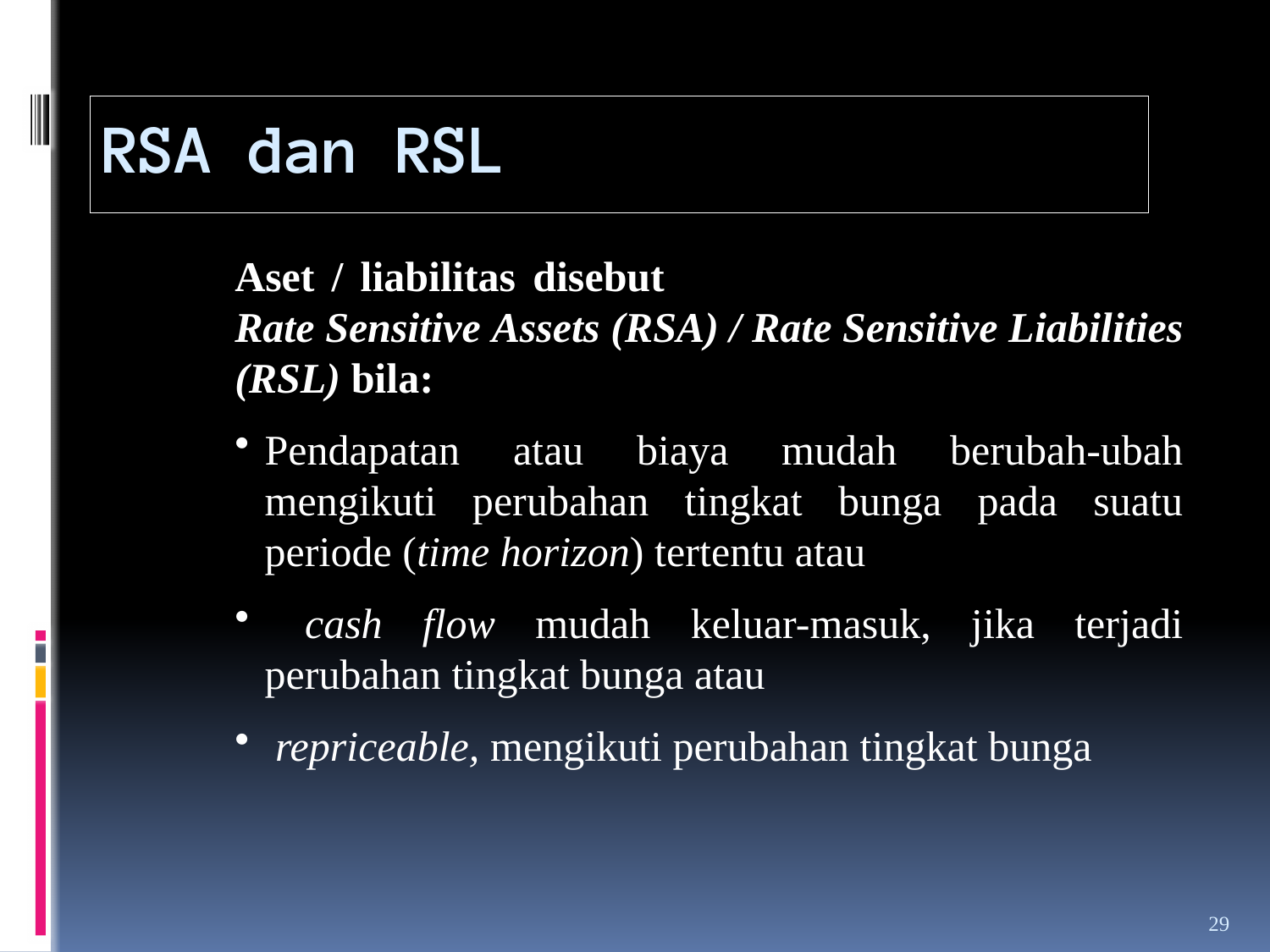

# RSA dan RSL
Aset / liabilitas disebut			           Rate Sensitive Assets (RSA) / Rate Sensitive Liabilities (RSL) bila:
Pendapatan atau biaya mudah berubah-ubah mengikuti perubahan tingkat bunga pada suatu periode (time horizon) tertentu atau
 cash flow mudah keluar-masuk, jika terjadi perubahan tingkat bunga atau
 repriceable, mengikuti perubahan tingkat bunga
29